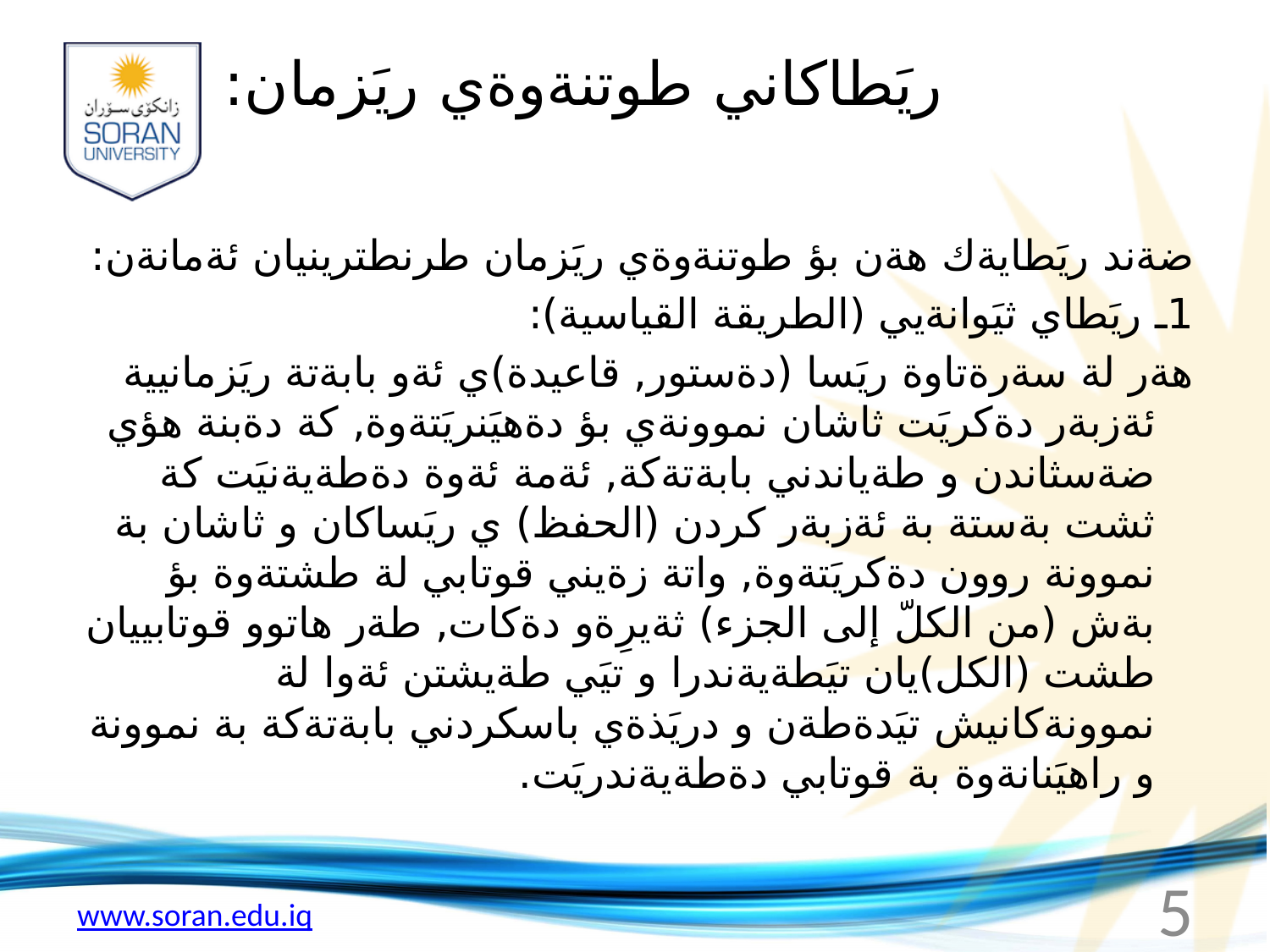

# ريَطاكاني طوتنةوةي ريَزمان:
ضةند ريَطايةك هةن بؤ طوتنةوةي ريَزمان طرنطترينيان ئةمانةن:
1ـ ريَطاي ثيَوانةيي (الطريقة القياسية):
هةر لة سةرةتاوة ريَسا (دةستور, قاعيدة)ي ئةو بابةتة ريَزمانيية ئةزبةر دةكريَت ثاشان نموونةي بؤ دةهيَنريَتةوة, كة دةبنة هؤي ضةسثاندن و طةياندني بابةتةكة, ئةمة ئةوة دةطةيةنيَت كة ثشت بةستة بة ئةزبةر كردن (الحفظ) ي ريَساكان و ثاشان بة نموونة روون دةكريَتةوة, واتة زةيني قوتابي لة طشتةوة بؤ بةش (من الكلّ إلى الجزء) ثةيرِةو دةكات, طةر هاتوو قوتابييان طشت (الكل)يان تيَطةيةندرا و تيَي طةيشتن ئةوا لة نموونةكانيش تيَدةطةن و دريَذةي باسكردني بابةتةكة بة نموونة و راهيَنانةوة بة قوتابي دةطةيةندريَت.

5